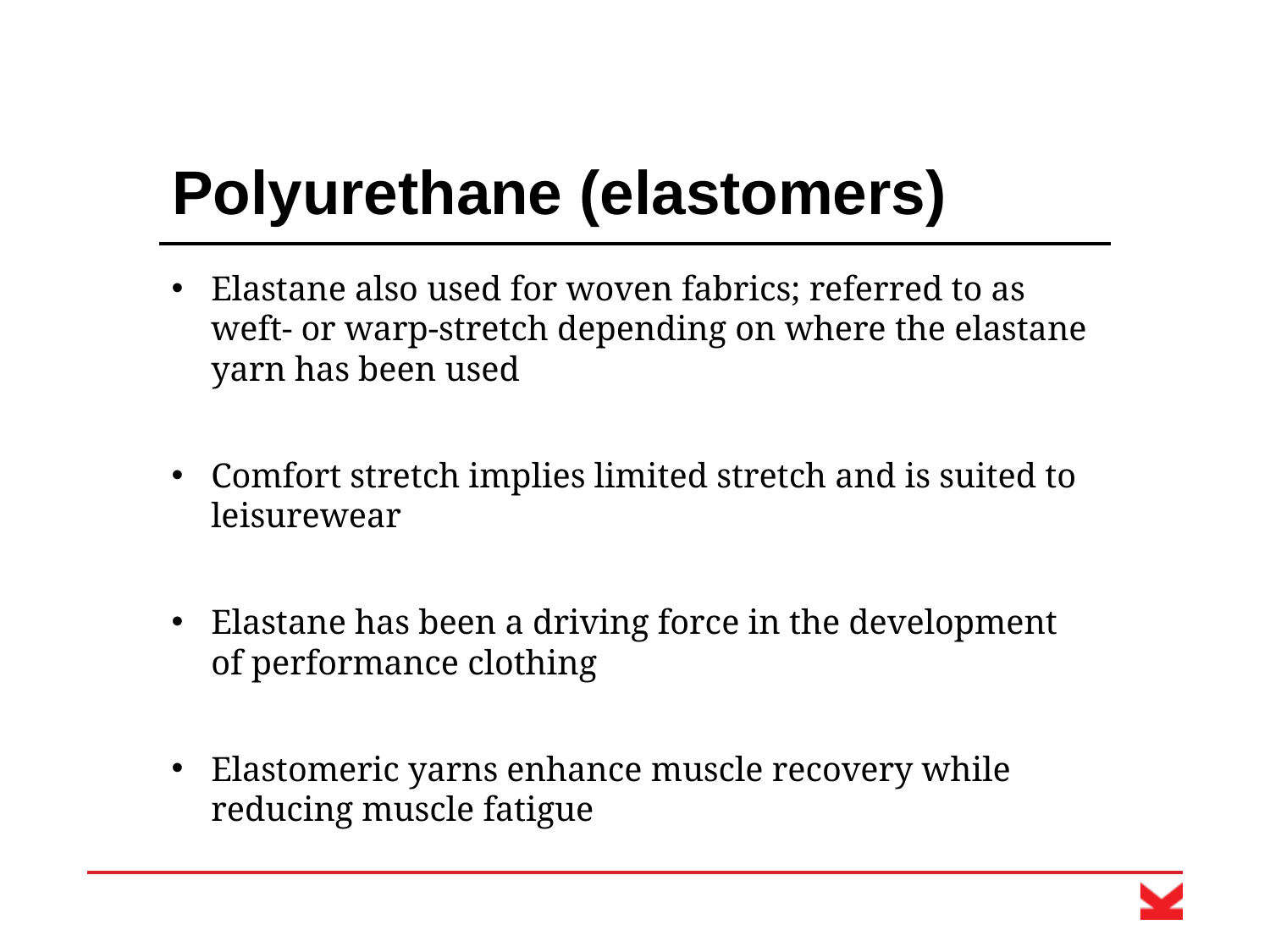

# Polyurethane (elastomers)
Elastane also used for woven fabrics; referred to as weft- or warp-stretch depending on where the elastane yarn has been used

Comfort stretch implies limited stretch and is suited to leisurewear

Elastane has been a driving force in the development of performance clothing

Elastomeric yarns enhance muscle recovery while reducing muscle fatigue